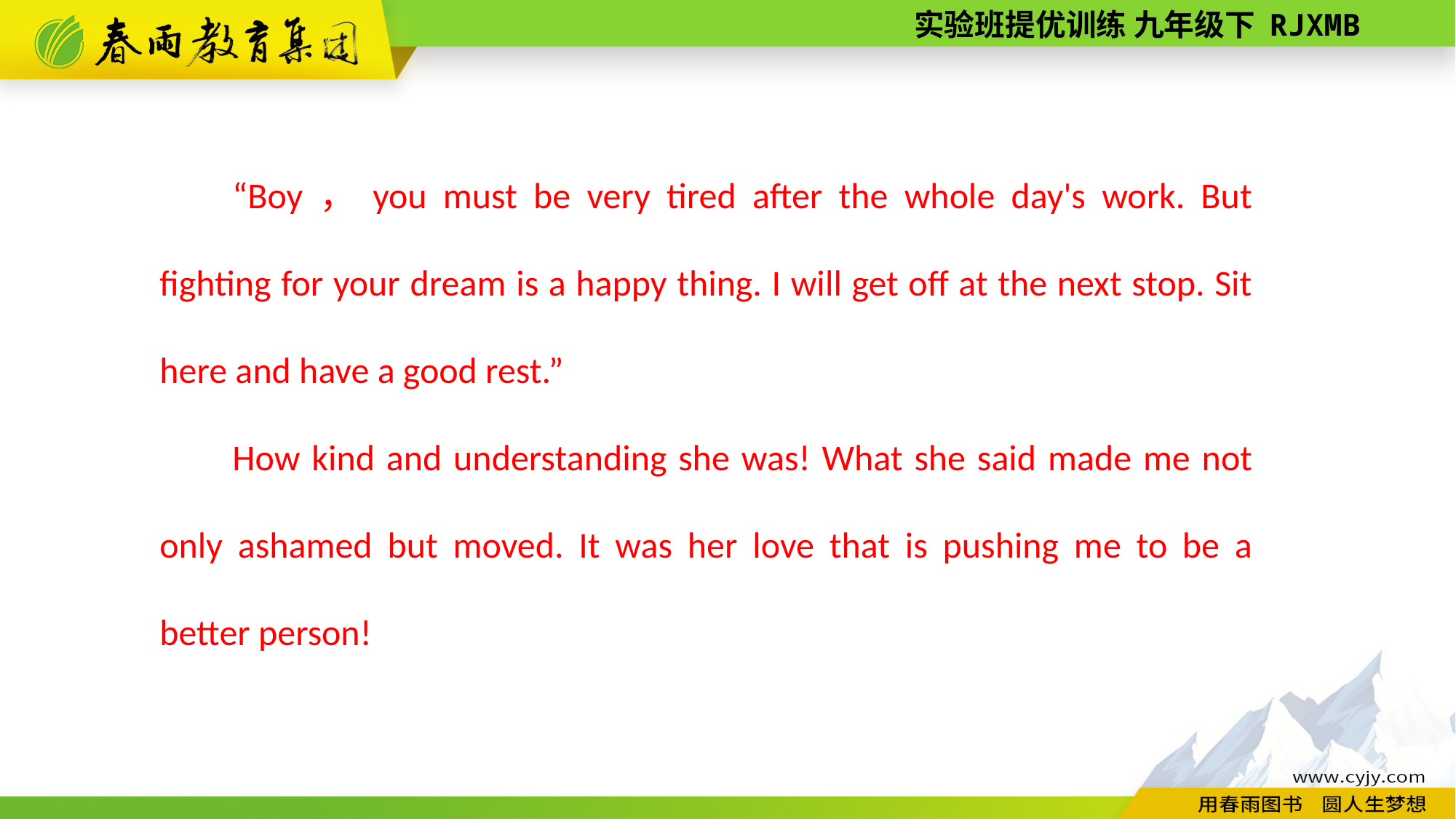

“Boy，you must be very tired after the whole day's work. But fighting for your dream is a happy thing. I will get off at the next stop. Sit here and have a good rest.”
How kind and understanding she was! What she said made me not only ashamed but moved. It was her love that is pushing me to be a better person!